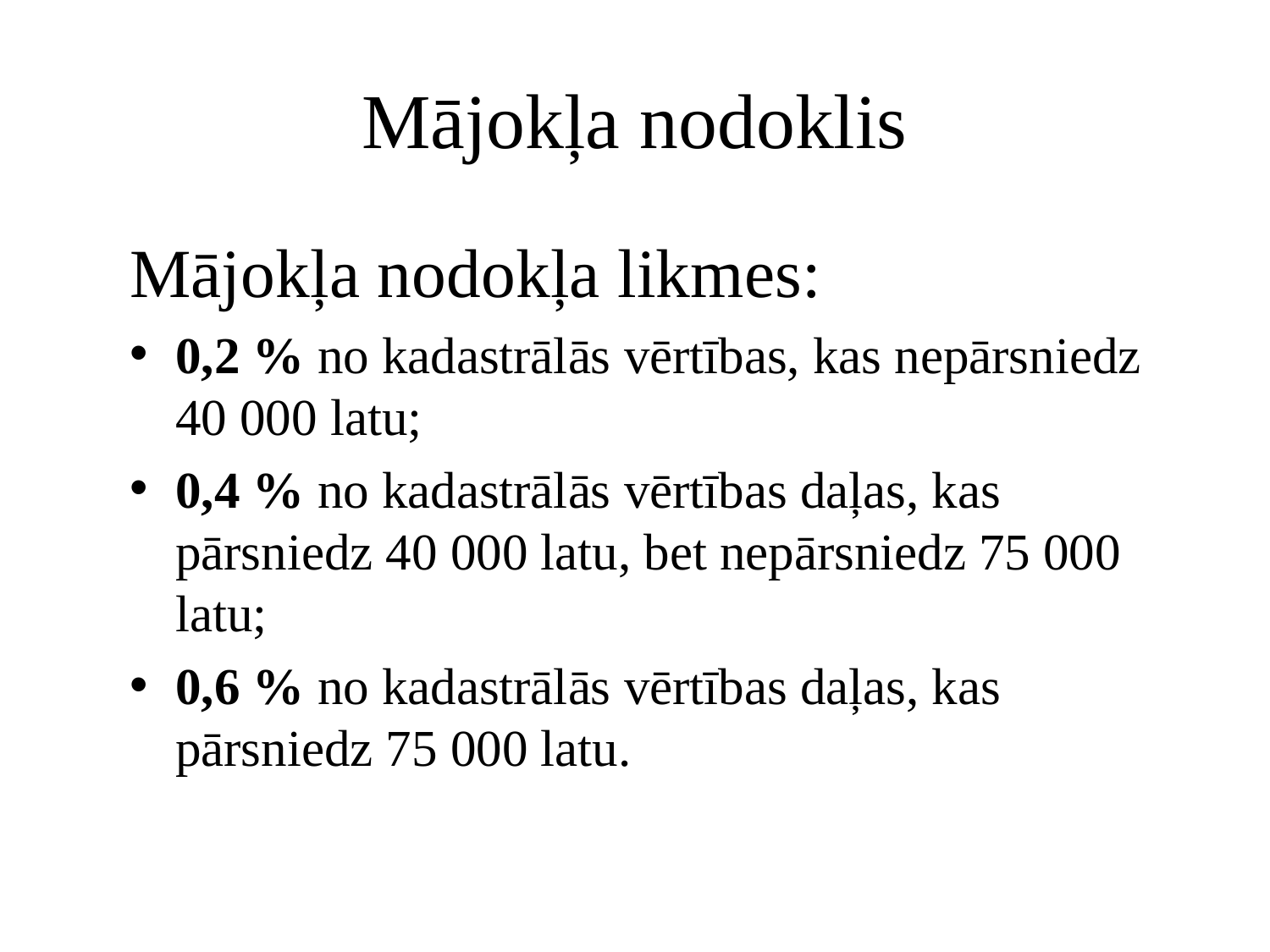

# Mājokļa nodoklis
Mājokļa nodokļa likmes:
0,2 % no kadastrālās vērtības, kas nepārsniedz 40 000 latu;
0,4 % no kadastrālās vērtības daļas, kas pārsniedz 40 000 latu, bet nepārsniedz 75 000 latu;
0,6 % no kadastrālās vērtības daļas, kas pārsniedz 75 000 latu.